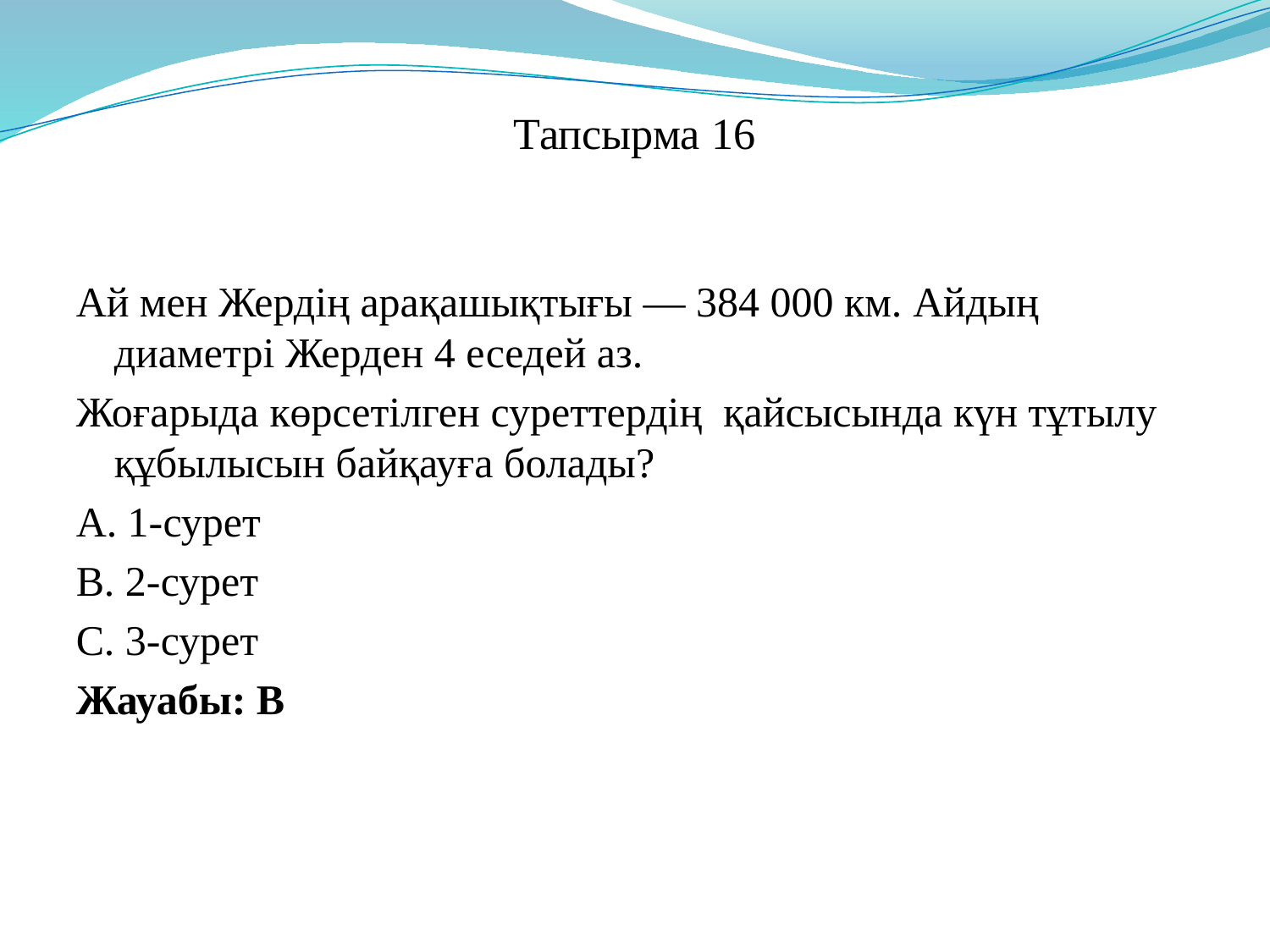

# Тапсырма 16
Ай мен Жердің арақашықтығы — 384 000 км. Айдың диаметрі Жерден 4 еседей аз.
Жоғарыда көрсетілген суреттердің  қайсысында күн тұтылу құбылысын байқауға болады?
А. 1-сурет
В. 2-сурет
С. 3-сурет
Жауабы: В